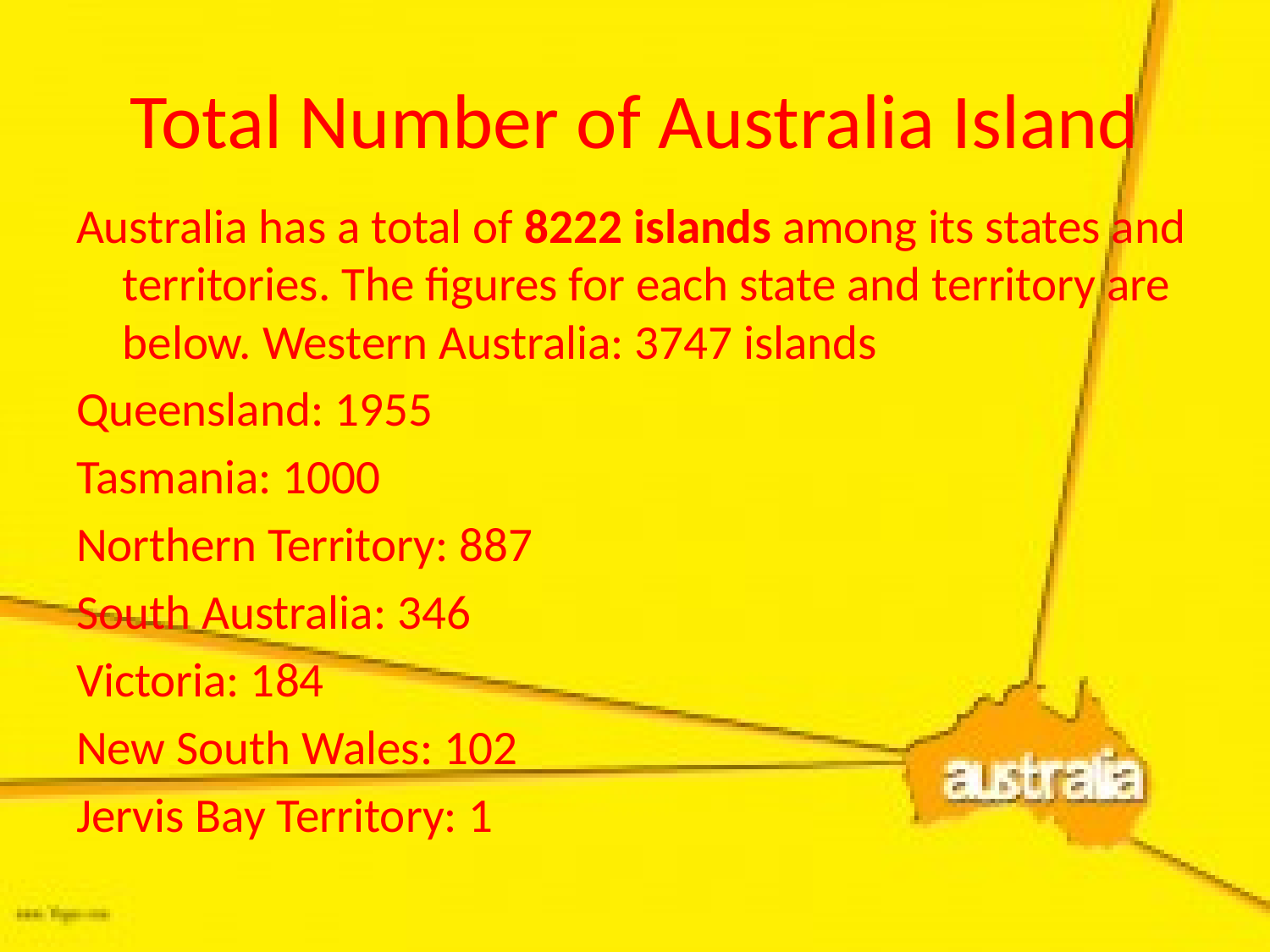

# Total Number of Australia Island
Australia has a total of 8222 islands among its states and territories. The figures for each state and territory are below. Western Australia: 3747 islands
Queensland: 1955
Tasmania: 1000
Northern Territory: 887
South Australia: 346
Victoria: 184
New South Wales: 102
Jervis Bay Territory: 1